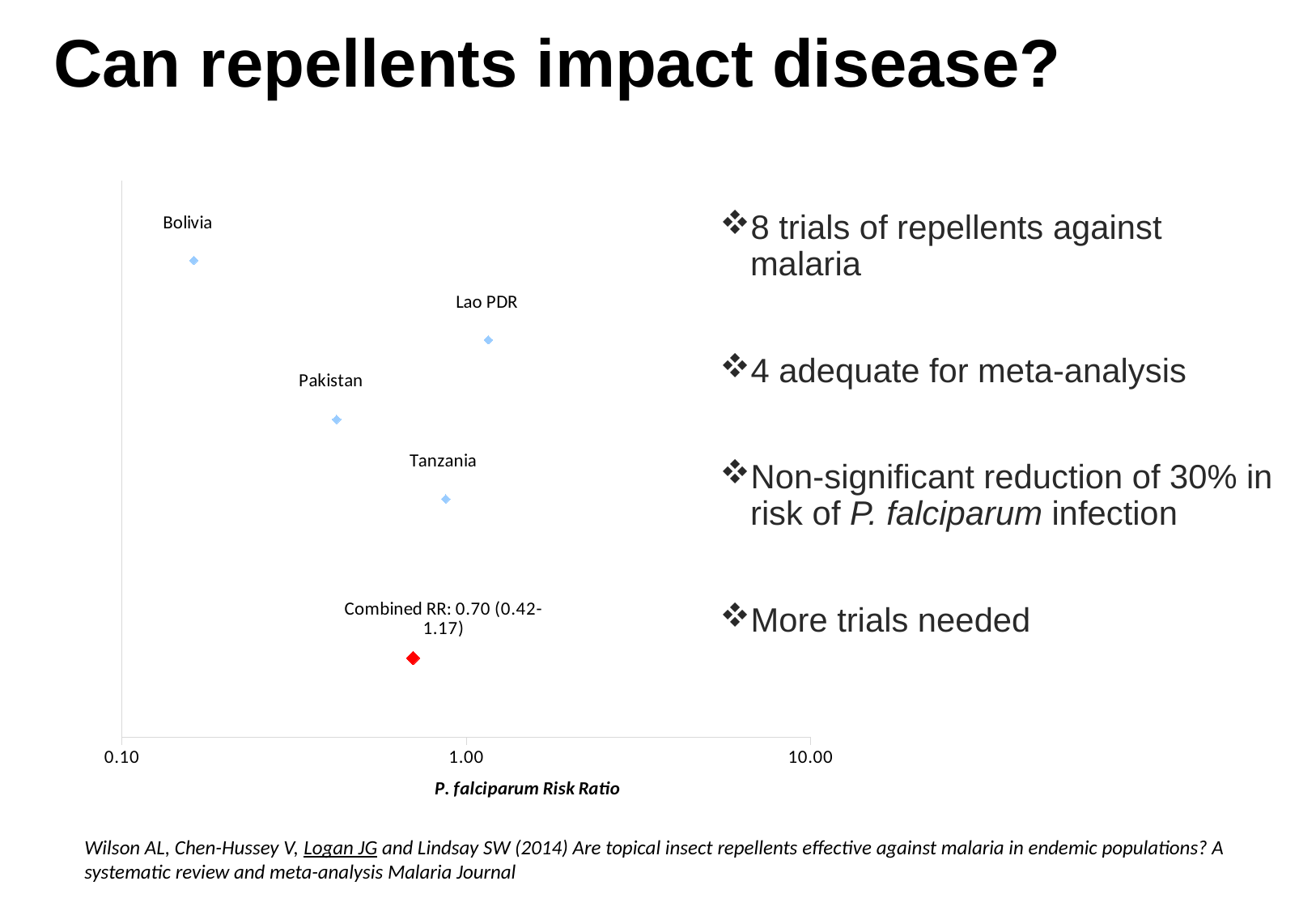

# Can repellents impact disease?

### Chart

| Category | Graph |
|---|---|
8 trials of repellents against malaria

4 adequate for meta-analysis

Non-significant reduction of 30% in risk of P. falciparum infection

More trials needed
Wilson AL, Chen-Hussey V, Logan JG and Lindsay SW (2014) Are topical insect repellents effective against malaria in endemic populations? A
systematic review and meta-analysis Malaria Journal